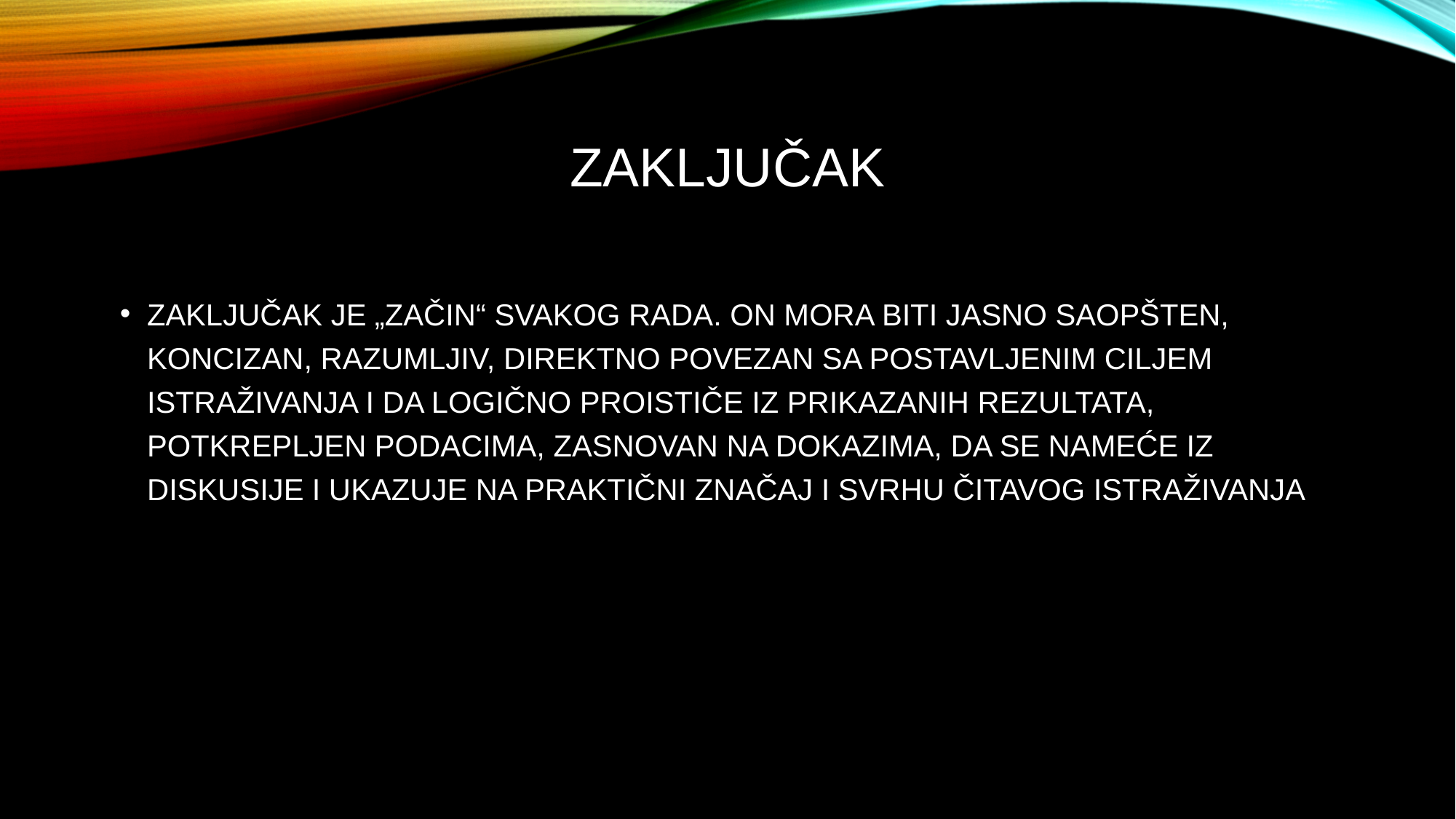

zaključak
ZAKLJUČAK JE „ZAČIN“ SVAKOG RADA. On mora biti jasno saopšten, KONCIZAN, RAZUMLJIV, direktno povezan sa postavljenim ciljem istraživanja i da logično proističE iz prikazanih rezultata, potkrepljen podacima, ZASNOVAN NA DOKAZIMA, DA SE NAMEĆE IZ DISKUSIJE I UKAZUJE NA PRAKTIČNI ZNAČAJ I SVRHU ČITAVOG ISTRAŽIVANJA